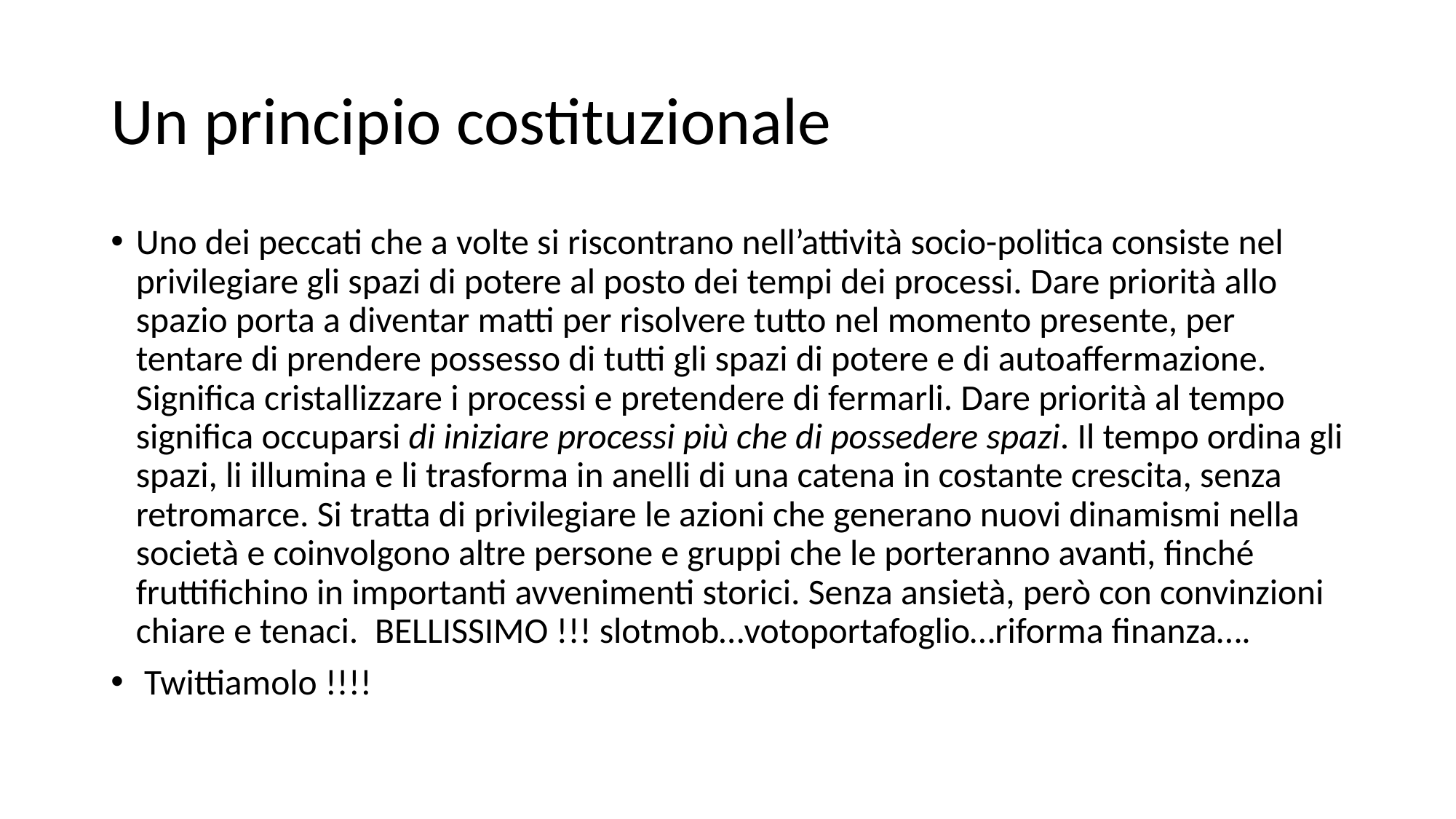

# Un principio costituzionale
Uno dei peccati che a volte si riscontrano nell’attività socio-politica consiste nel privilegiare gli spazi di potere al posto dei tempi dei processi. Dare priorità allo spazio porta a diventar matti per risolvere tutto nel momento presente, per tentare di prendere possesso di tutti gli spazi di potere e di autoaffermazione. Significa cristallizzare i processi e pretendere di fermarli. Dare priorità al tempo significa occuparsi di iniziare processi più che di possedere spazi. Il tempo ordina gli spazi, li illumina e li trasforma in anelli di una catena in costante crescita, senza retromarce. Si tratta di privilegiare le azioni che generano nuovi dinamismi nella società e coinvolgono altre persone e gruppi che le porteranno avanti, finché fruttifichino in importanti avvenimenti storici. Senza ansietà, però con convinzioni chiare e tenaci.  BELLISSIMO !!! slotmob…votoportafoglio…riforma finanza….
 Twittiamolo !!!!